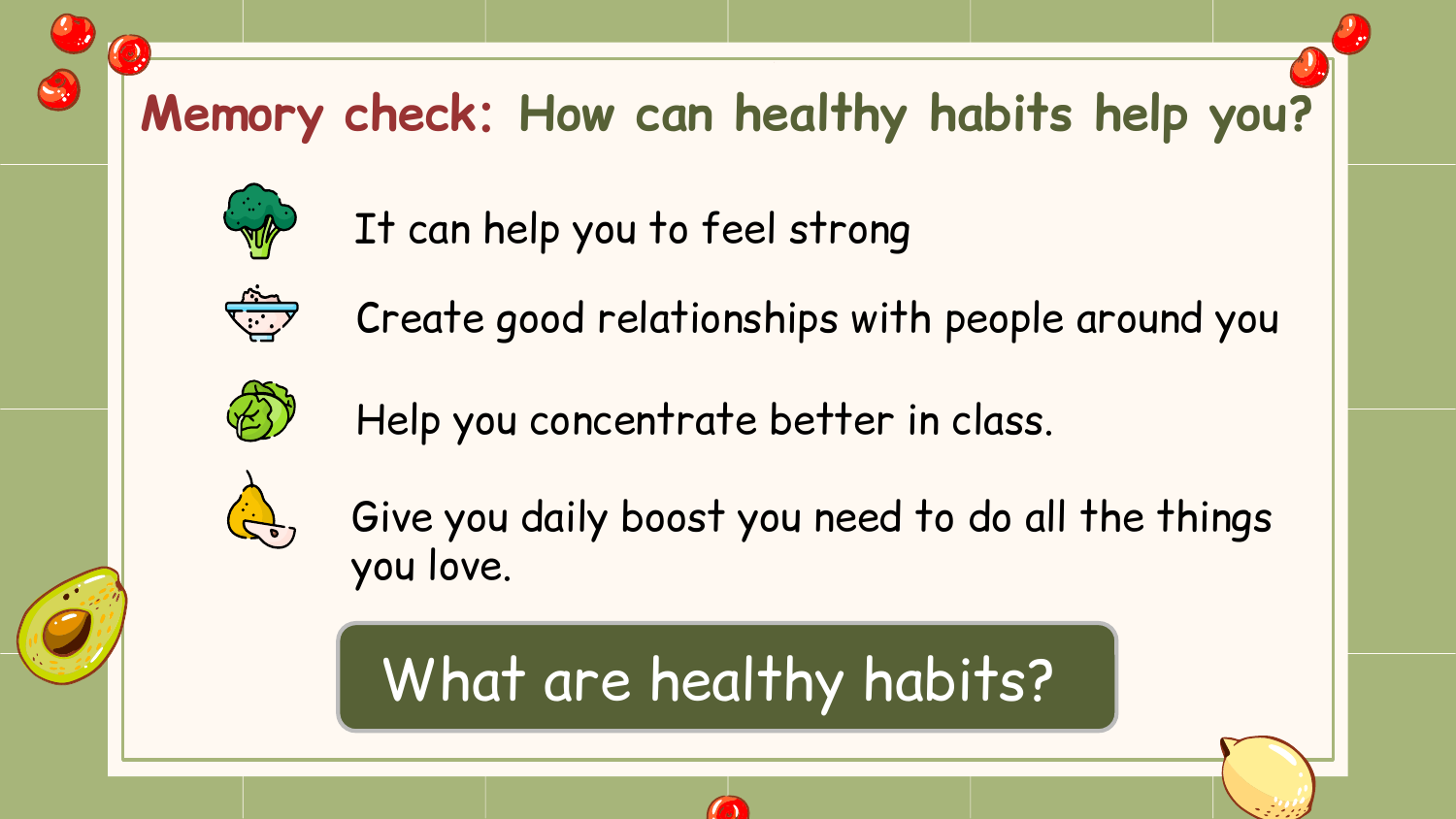

# Memory check: How can healthy habits help you?

It can help you to feel strong

Create good relationships with people around you

Help you concentrate better in class.

Give you daily boost you need to do all the things you love.
What are healthy habits?